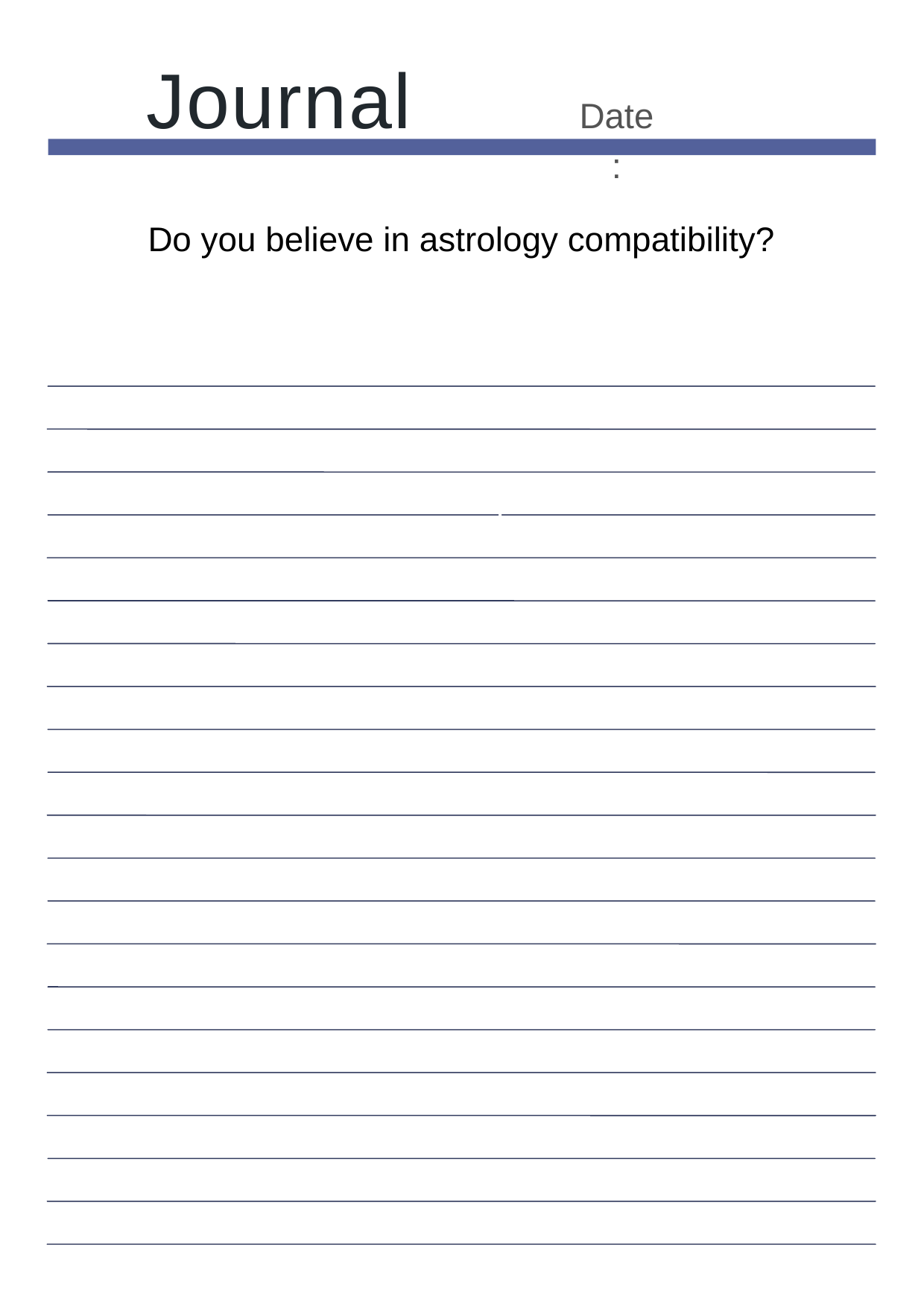

Journal
Date:

Do you believe in astrology compatibility?

Journal Prompt Here